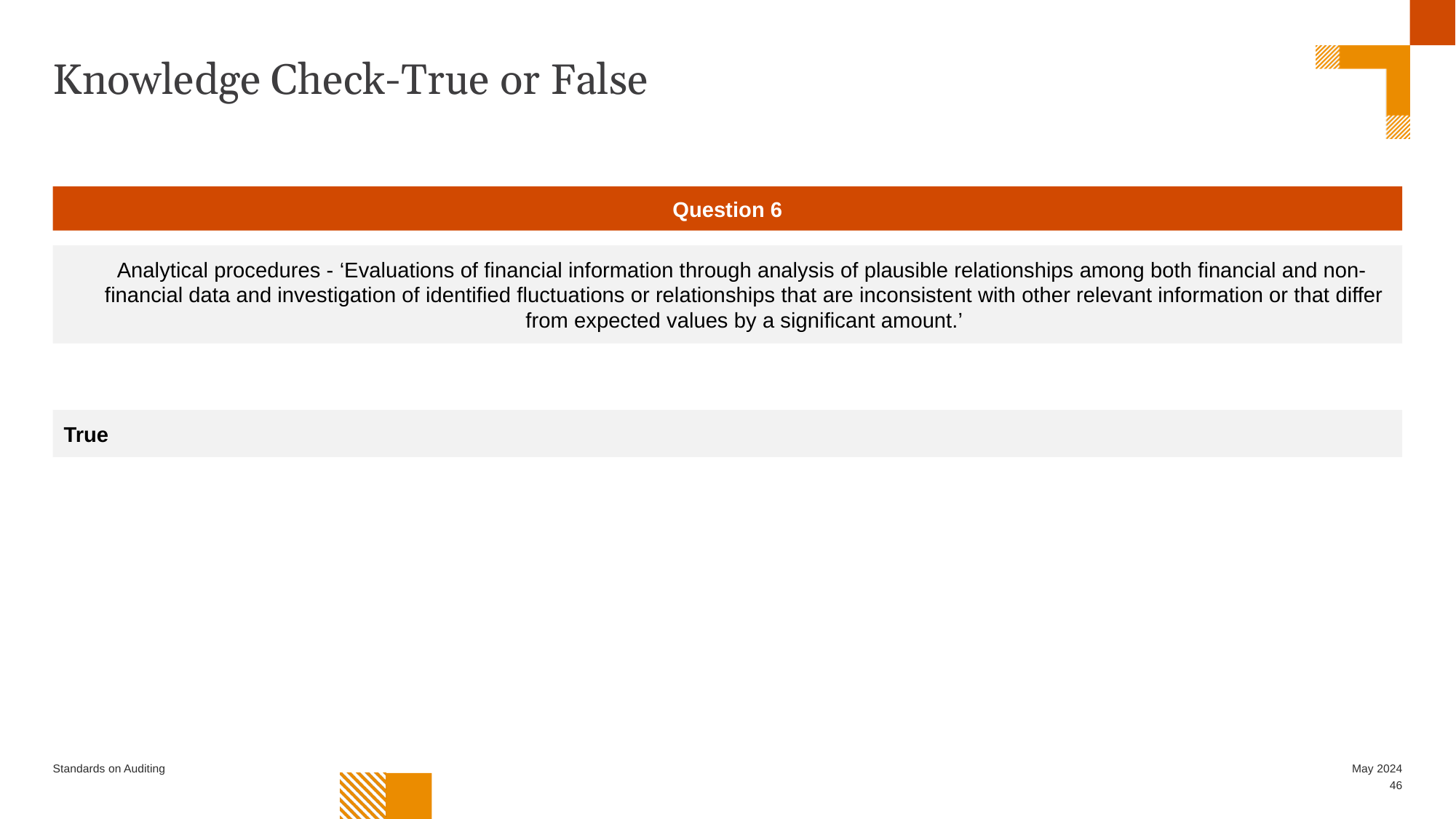

# Knowledge Check-True or False
Question 6
     Analytical procedures - ‘Evaluations of financial information through analysis of plausible relationships among both financial and non-financial data and investigation of identified fluctuations or relationships that are inconsistent with other relevant information or that differ from expected values by a significant amount.’
True
Standards on Auditing
May 2024
46